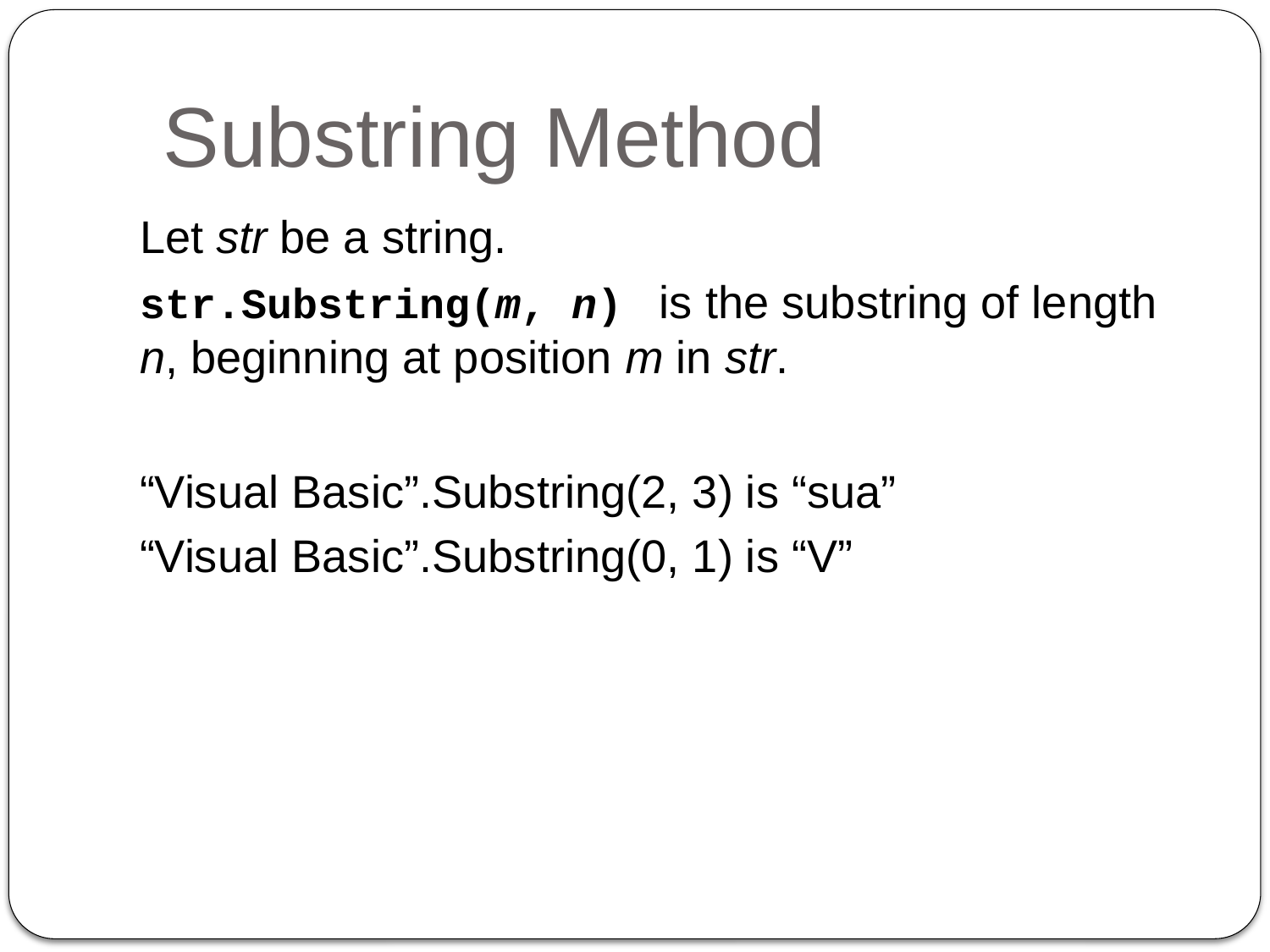

# Substring Method
Let str be a string.
str.Substring(m, n)  is the substring of length n, beginning at position m in str.

“Visual Basic”.Substring(2, 3) is “sua”
“Visual Basic”.Substring(0, 1) is “V”

31